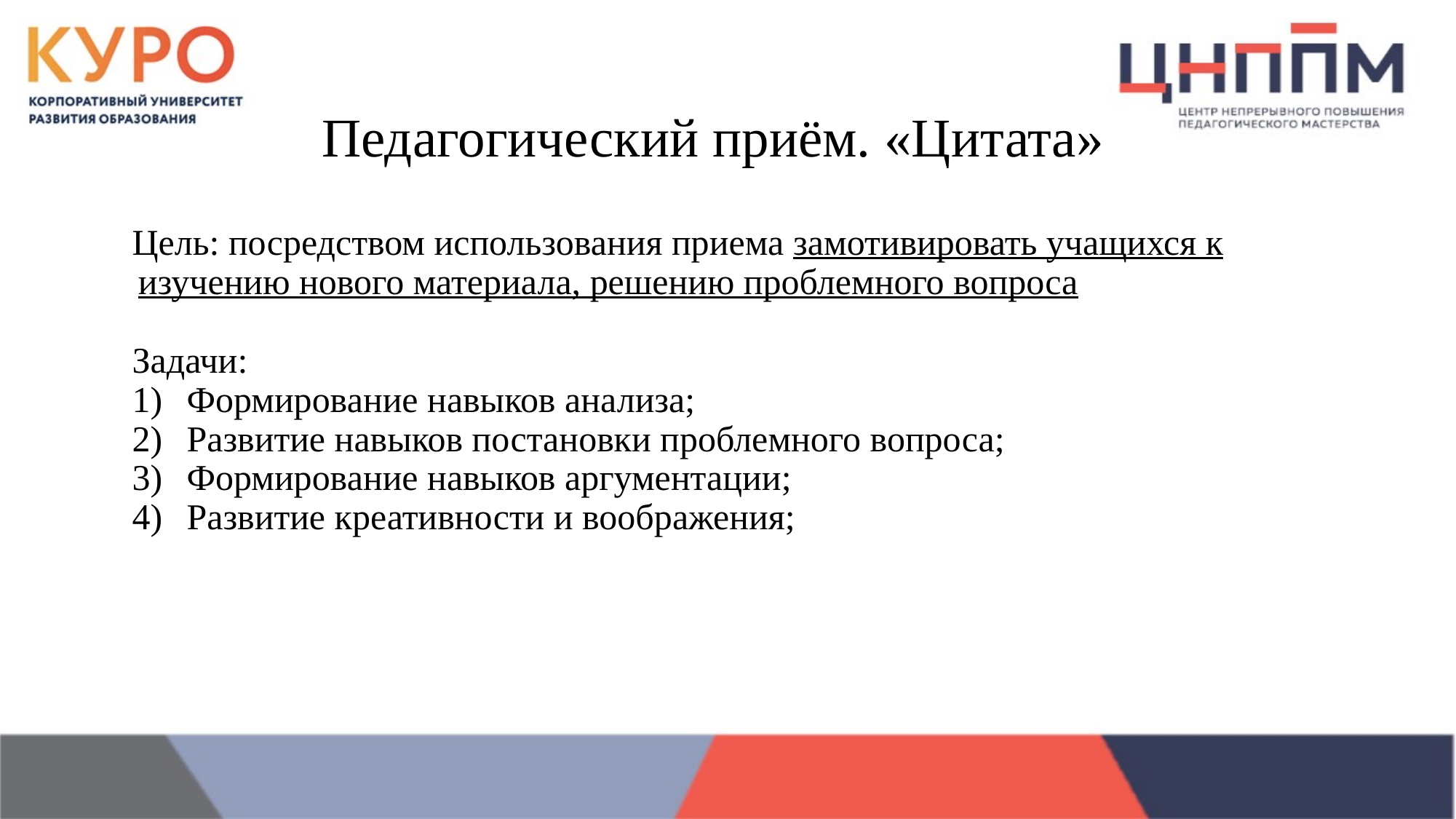

# Педагогический приём. «Цитата»
Цель: посредством использования приема замотивировать учащихся к изучению нового материала, решению проблемного вопроса

Задачи:
Формирование навыков анализа;
Развитие навыков постановки проблемного вопроса;
Формирование навыков аргументации;
Развитие креативности и воображения;